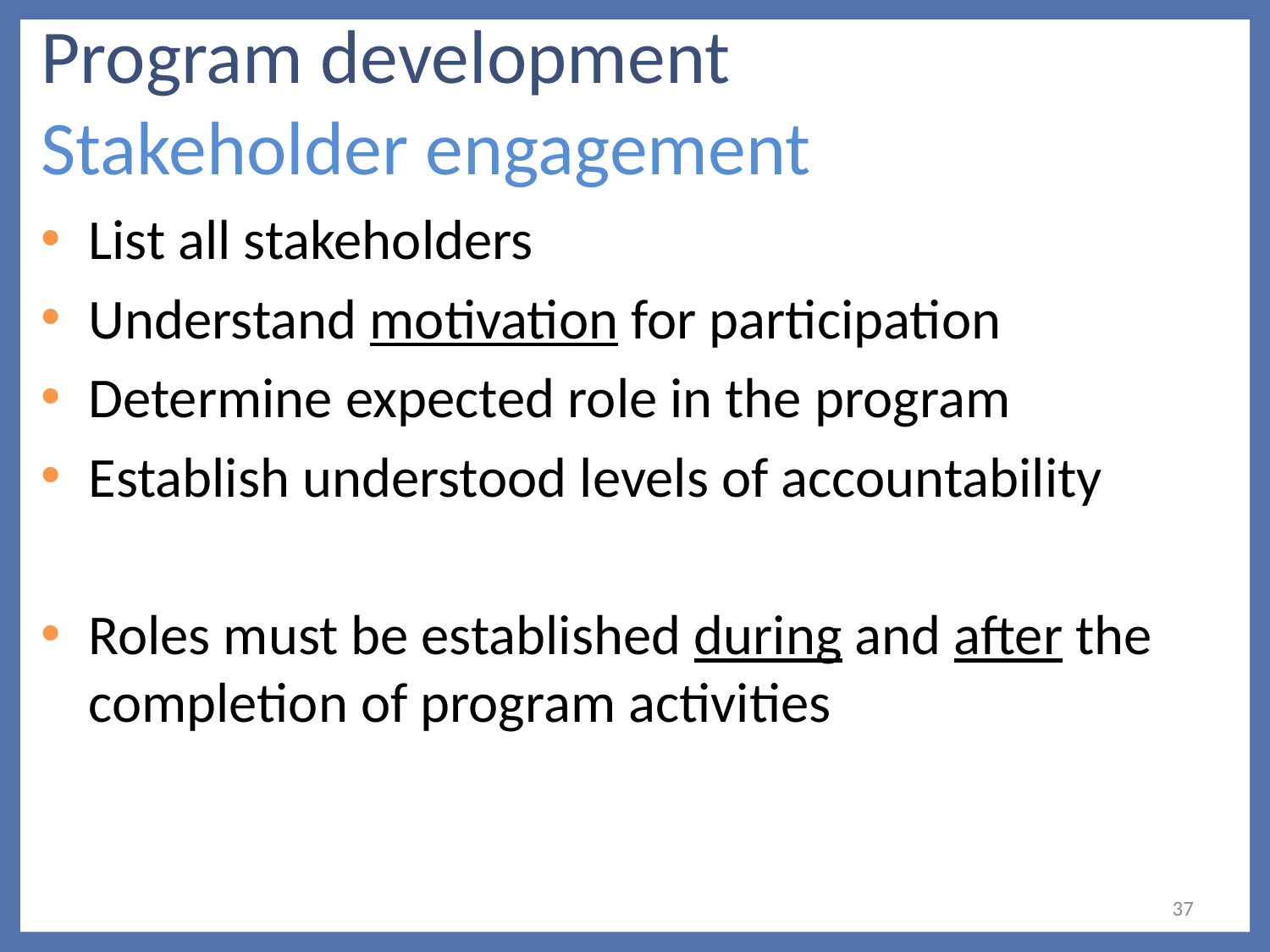

# Program development Stakeholder engagement
List all stakeholders
Understand motivation for participation
Determine expected role in the program
Establish understood levels of accountability

Roles must be established during and after the completion of program activities

37